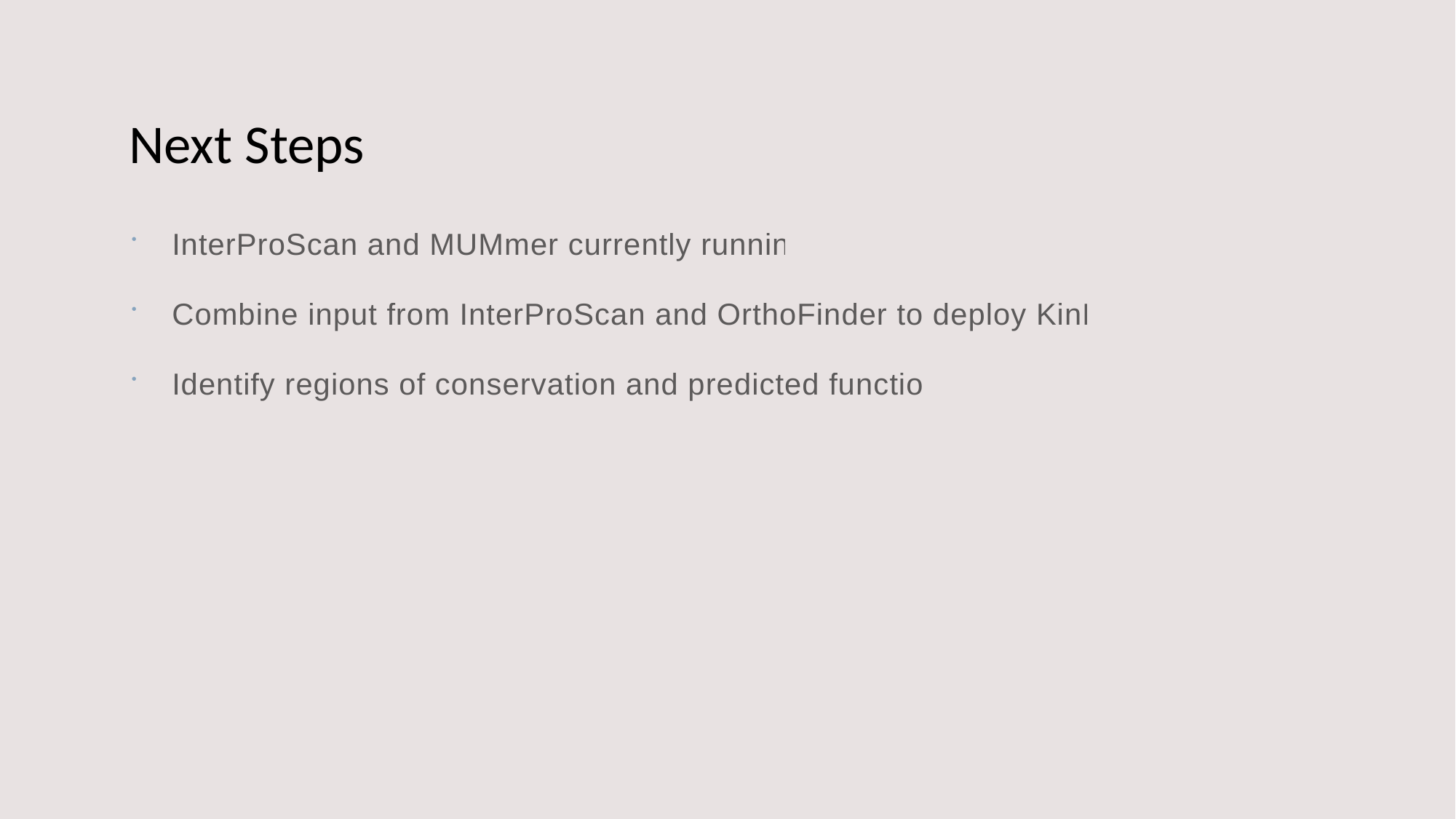

# Next Steps
InterProScan and MUMmer currently running.
Combine input from InterProScan and OrthoFinder to deploy KinFin.
Identify regions of conservation and predicted functions.